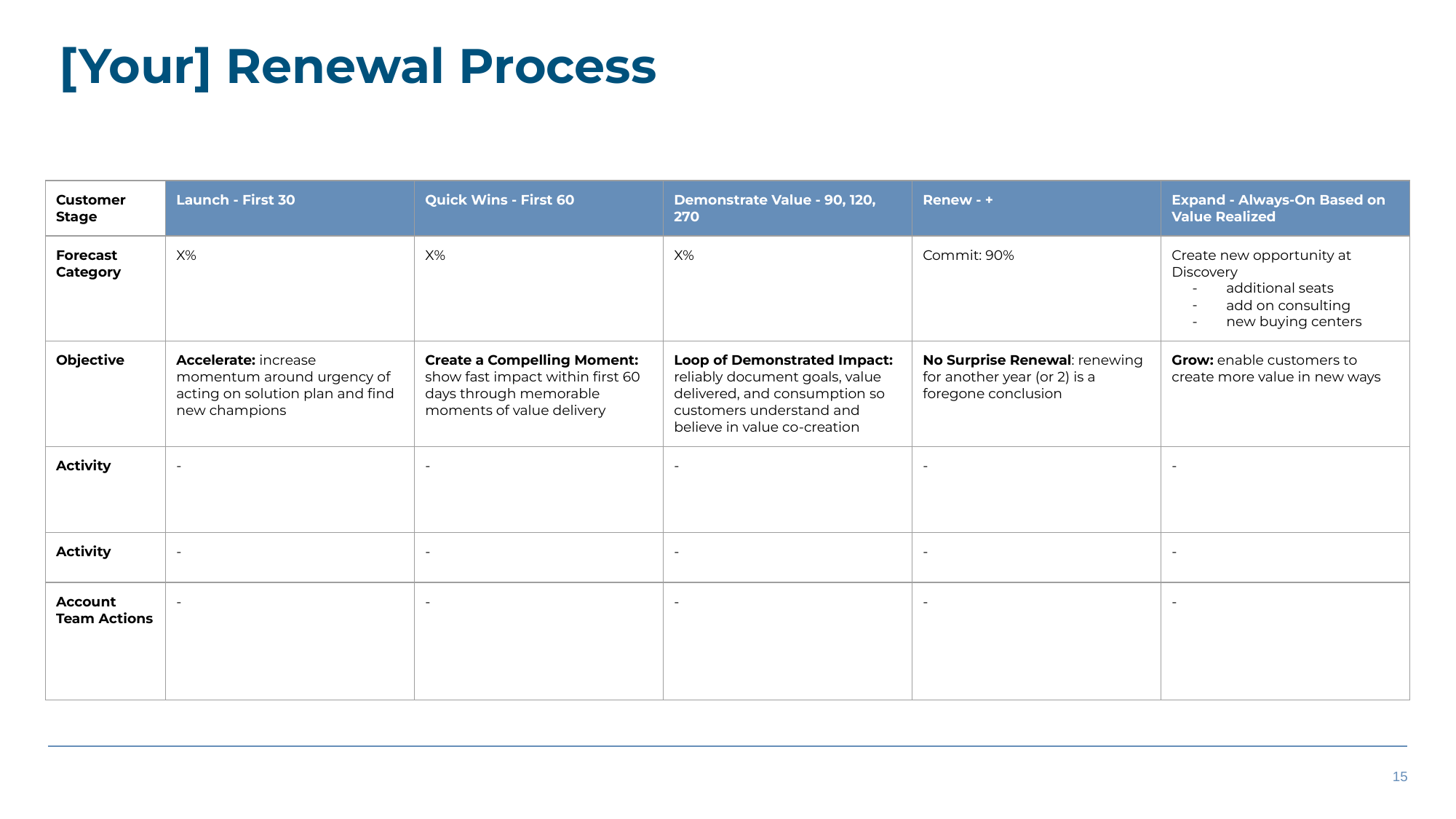

# [Your] Renewal Process
| Customer Stage | Launch - First 30 | Quick Wins - First 60 | Demonstrate Value - 90, 120, 270 | Renew - + | Expand - Always-On Based on Value Realized |
| --- | --- | --- | --- | --- | --- |
| Forecast Category | X% | X% | X% | Commit: 90% | Create new opportunity at Discovery additional seats add on consulting new buying centers |
| Objective | Accelerate: increase momentum around urgency of acting on solution plan and find new champions | Create a Compelling Moment: show fast impact within first 60 days through memorable moments of value delivery | Loop of Demonstrated Impact: reliably document goals, value delivered, and consumption so customers understand and believe in value co-creation | No Surprise Renewal: renewing for another year (or 2) is a foregone conclusion | Grow: enable customers to create more value in new ways |
| Activity | - | - | - | - | - |
| Activity | - | - | - | - | - |
| Account Team Actions | - | - | - | - | - |